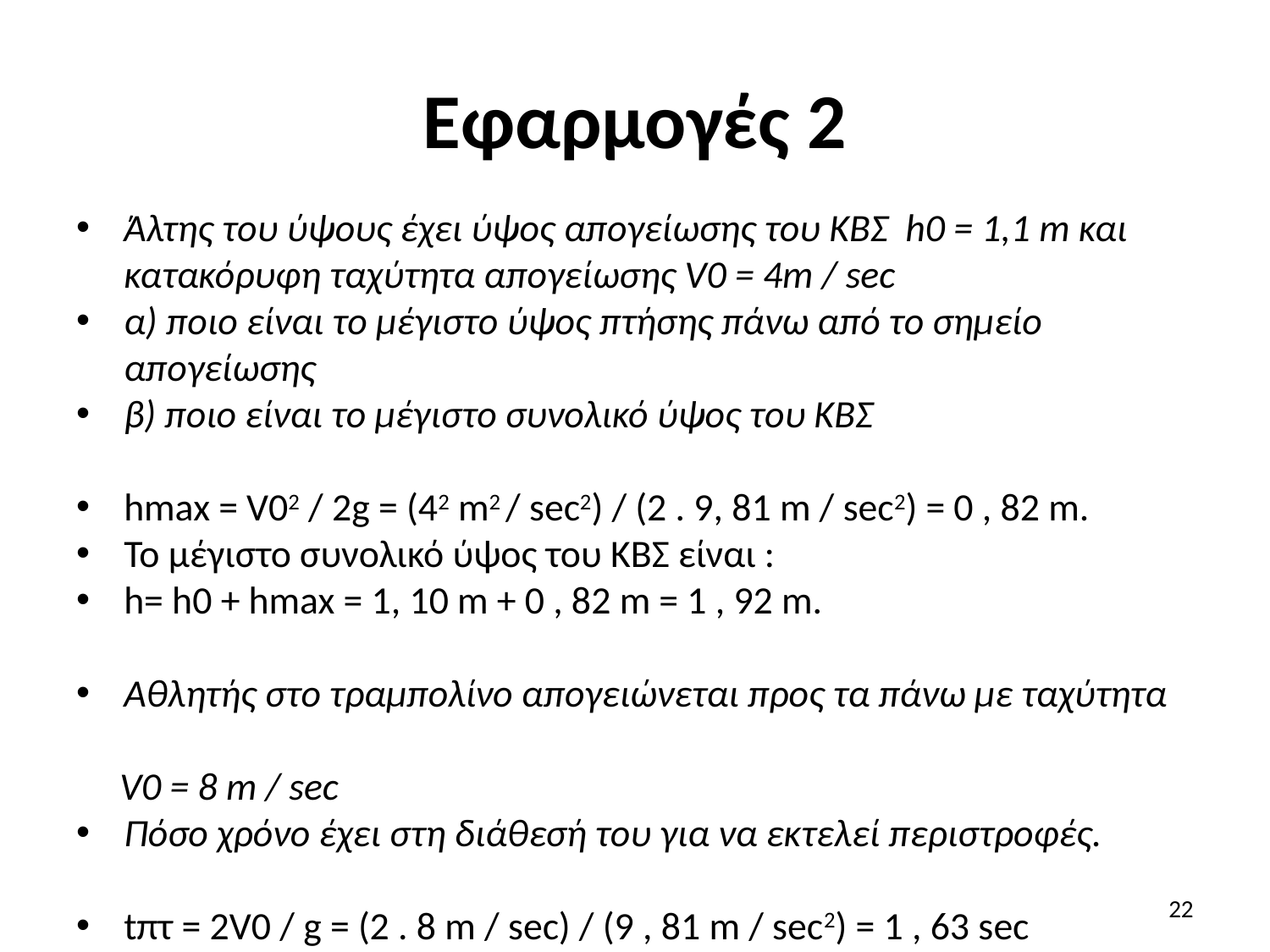

# Εφαρμογές 2
Άλτης του ύψους έχει ύψος απογείωσης του ΚΒΣ  h0 = 1,1 m και κατακόρυφη ταχύτητα απογείωσης V0 = 4m / sec
α) ποιο είναι το μέγιστο ύψος πτήσης πάνω από το σημείο απογείωσης
β) ποιο είναι το μέγιστο συνολικό ύψος του ΚΒΣ

hmax = V02 / 2g = (42 m2 / sec2) / (2 . 9, 81 m / sec2) = 0 , 82 m.
Το μέγιστο συνολικό ύψος του ΚΒΣ είναι :
h= h0 + hmax = 1, 10 m + 0 , 82 m = 1 , 92 m.

Αθλητής στο τραμπολίνο απογειώνεται προς τα πάνω με ταχύτητα
     V0 = 8 m / sec
Πόσο χρόνο έχει στη διάθεσή του για να εκτελεί περιστροφές.

tπτ = 2V0 / g = (2 . 8 m / sec) / (9 , 81 m / sec2) = 1 , 63 sec
22